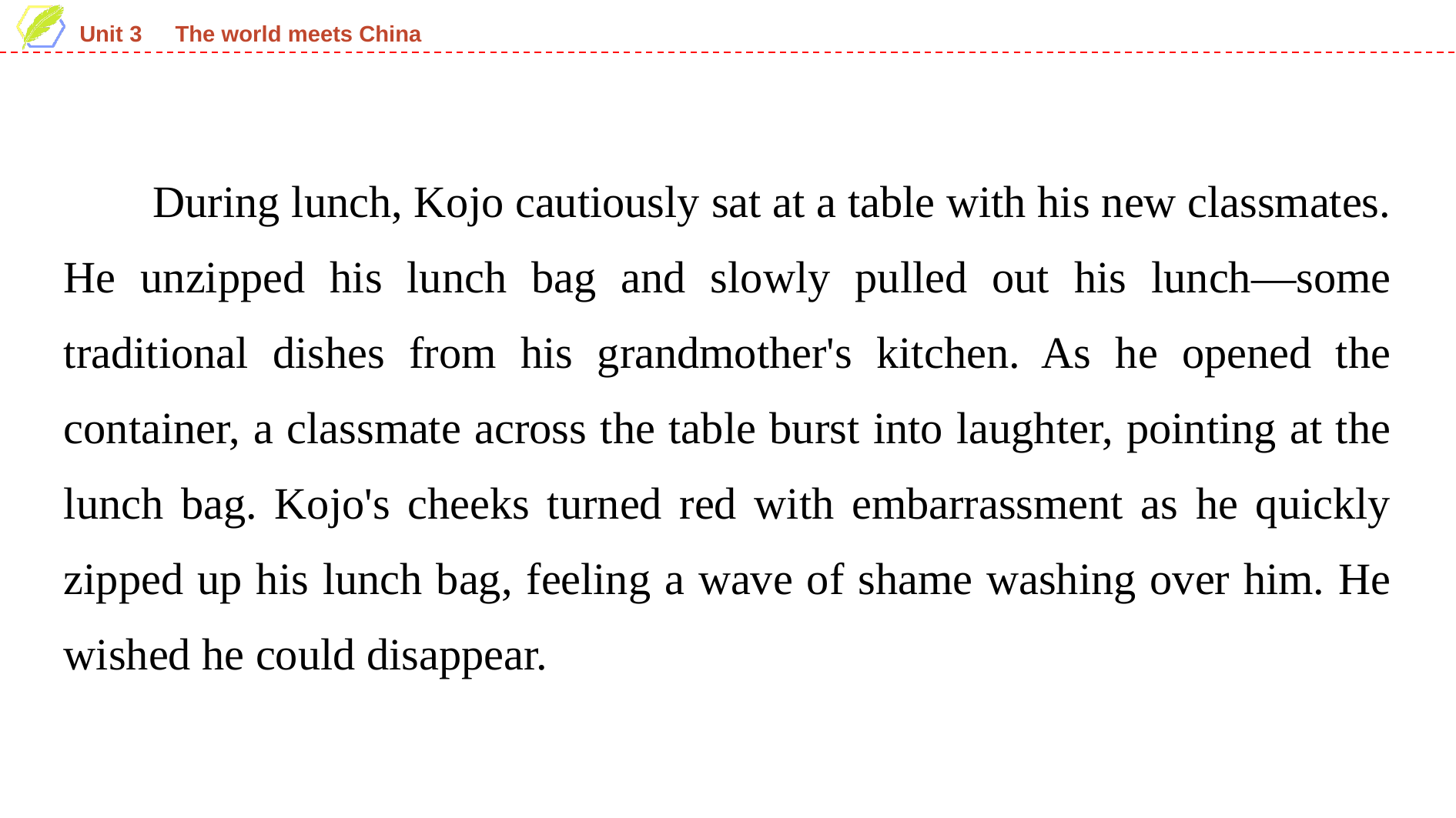

During lunch, Kojo cautiously sat at a table with his new classmates. He unzipped his lunch bag and slowly pulled out his lunch—some traditional dishes from his grandmother's kitchen. As he opened the container, a classmate across the table burst into laughter, pointing at the lunch bag. Kojo's cheeks turned red with embarrassment as he quickly zipped up his lunch bag, feeling a wave of shame washing over him. He wished he could disappear.